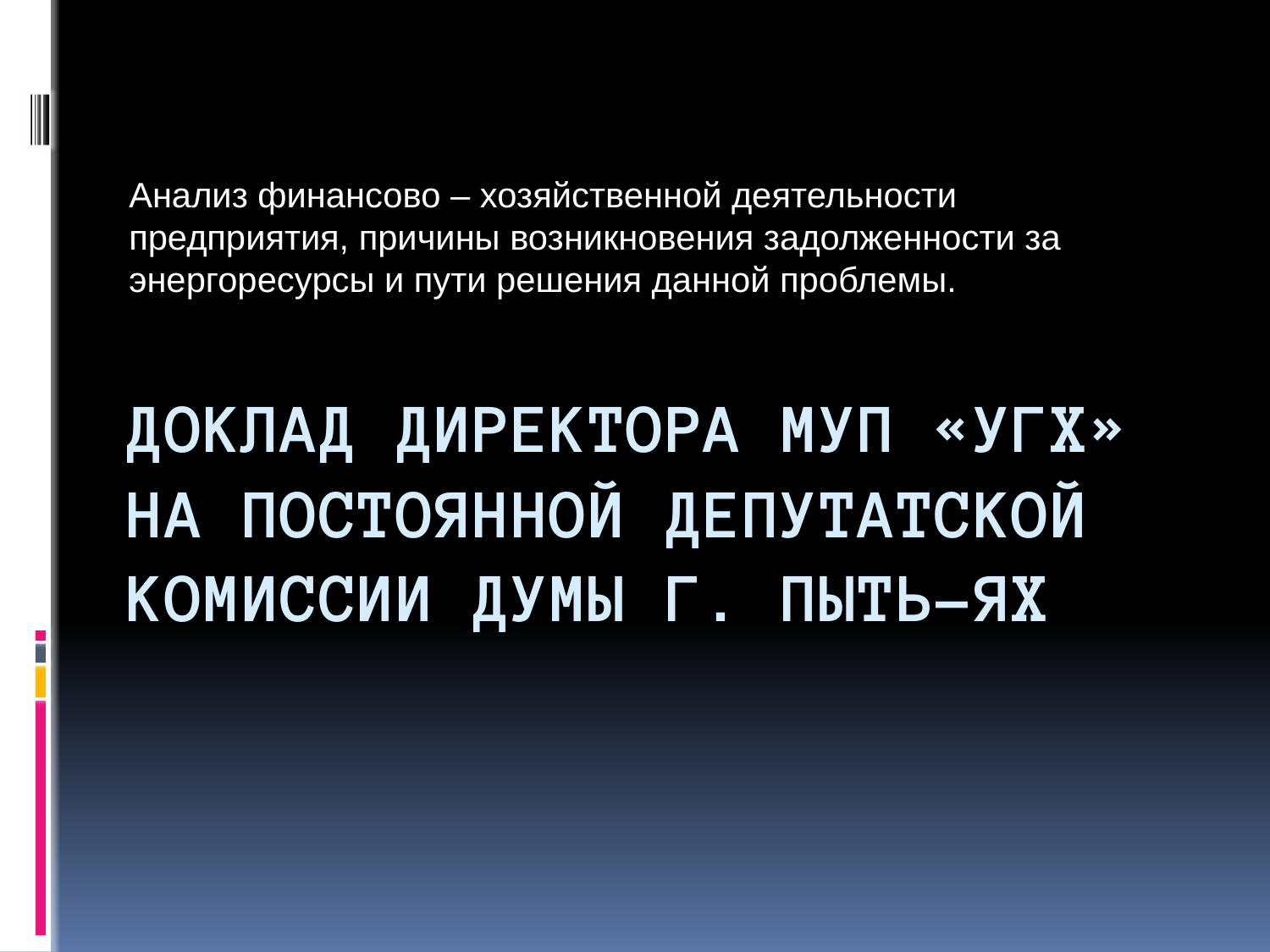

Анализ финансово – хозяйственной деятельности предприятия, причины возникновения задолженности за энергоресурсы и пути решения данной проблемы.
# Доклад директора МУП «УГХ» на постоянной депутатской комиссии Думы г. Пыть-Ях